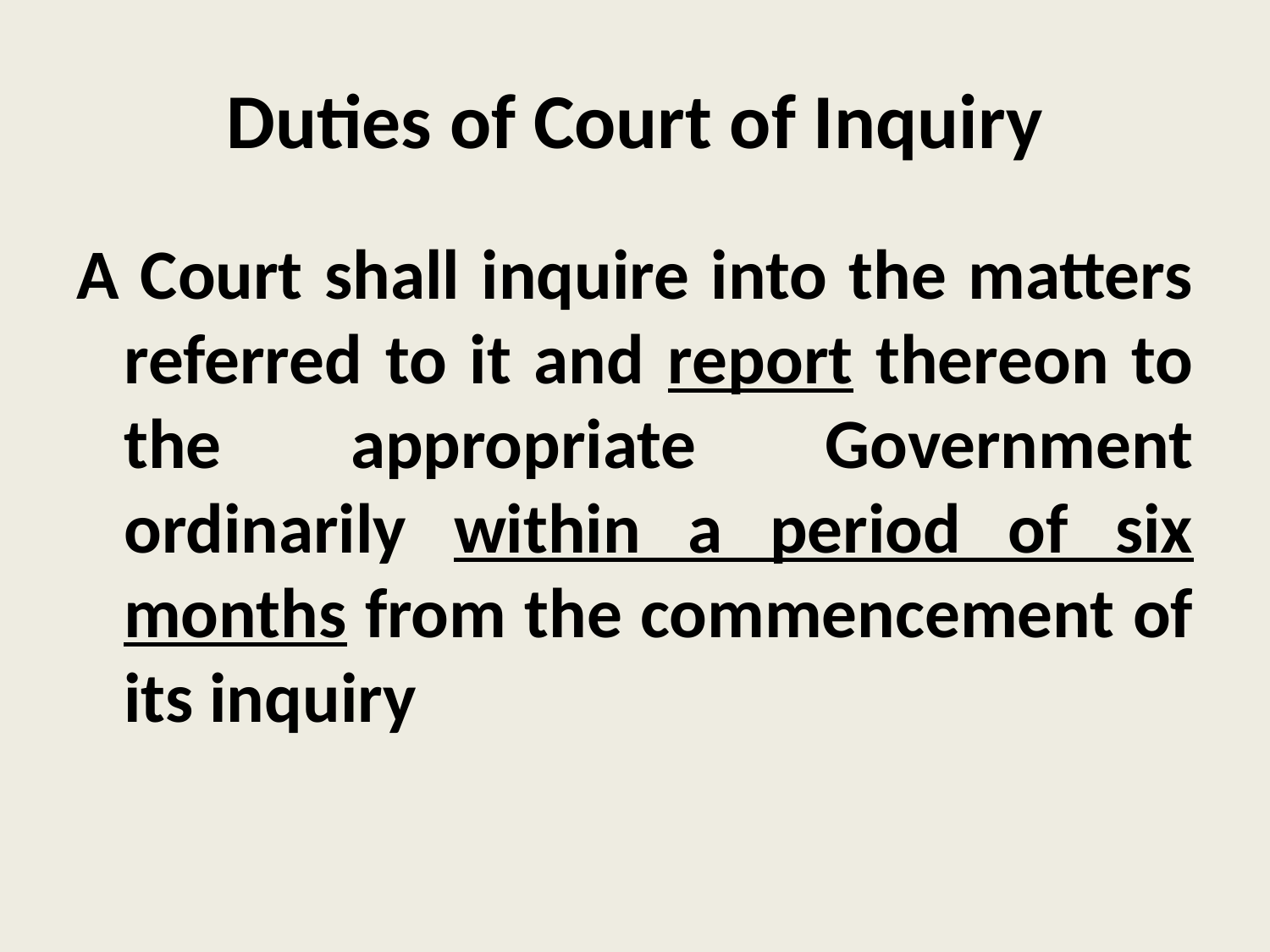

# Duties of Court of Inquiry
A Court shall inquire into the matters referred to it and report thereon to the appropriate Government ordinarily within a period of six months from the commencement of its inquiry